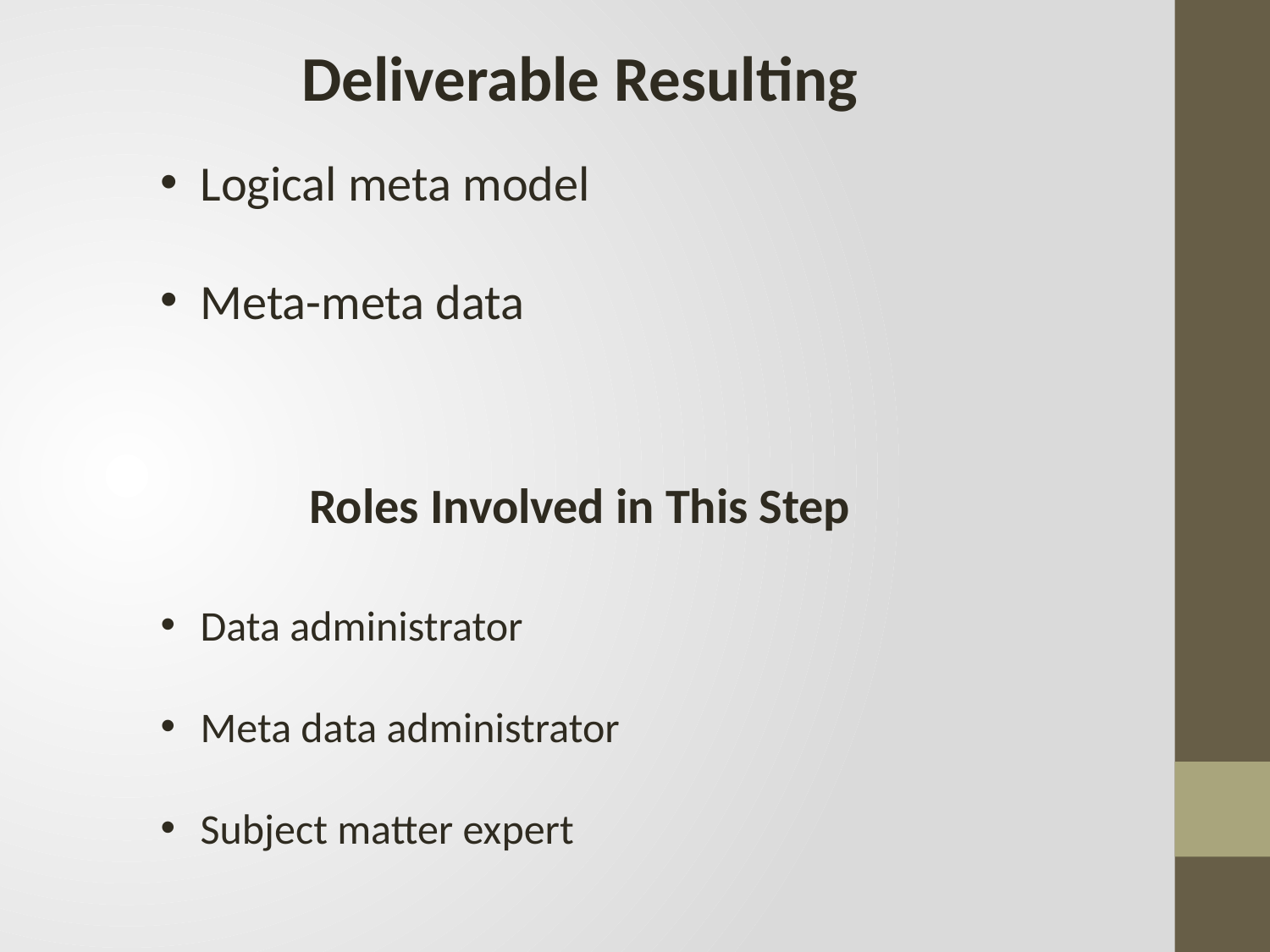

Deliverable Resulting
Logical meta model

Meta-meta data
Roles Involved in This Step
Data administrator

Meta data administrator

Subject matter expert